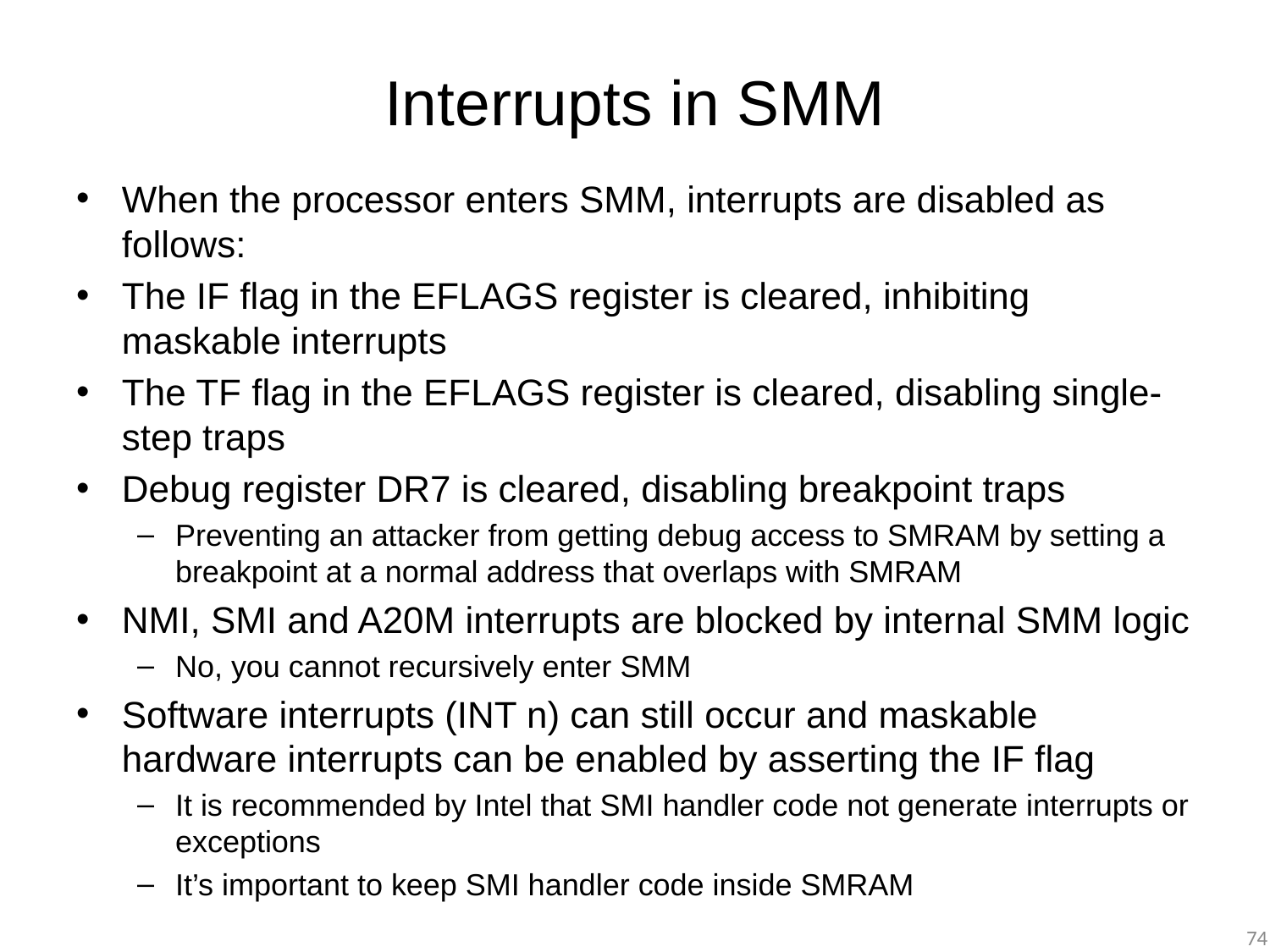

# Interrupts in SMM
When the processor enters SMM, interrupts are disabled as follows:
The IF flag in the EFLAGS register is cleared, inhibiting maskable interrupts
The TF flag in the EFLAGS register is cleared, disabling single-step traps
Debug register DR7 is cleared, disabling breakpoint traps
Preventing an attacker from getting debug access to SMRAM by setting a breakpoint at a normal address that overlaps with SMRAM
NMI, SMI and A20M interrupts are blocked by internal SMM logic
No, you cannot recursively enter SMM
Software interrupts (INT n) can still occur and maskable hardware interrupts can be enabled by asserting the IF flag
It is recommended by Intel that SMI handler code not generate interrupts or exceptions
It’s important to keep SMI handler code inside SMRAM
74